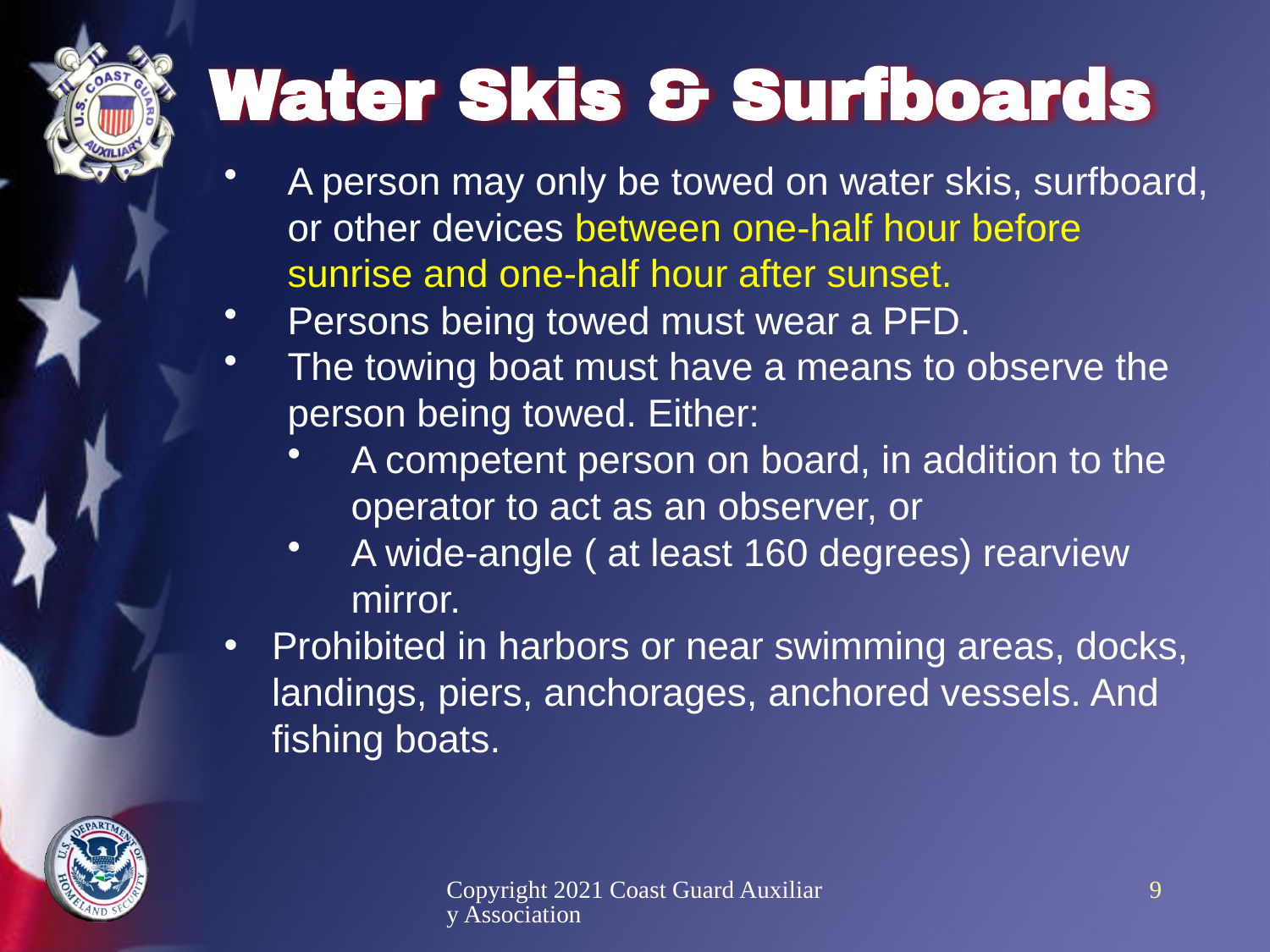

# Water Skis & Surfboards
A person may only be towed on water skis, surfboard, or other devices between one-half hour before sunrise and one-half hour after sunset.
Persons being towed must wear a PFD.
The towing boat must have a means to observe the person being towed. Either:
A competent person on board, in addition to the operator to act as an observer, or
A wide-angle ( at least 160 degrees) rearview mirror.
Prohibited in harbors or near swimming areas, docks, landings, piers, anchorages, anchored vessels. And fishing boats.

Copyright 2021 Coast Guard Auxiliary Association
9